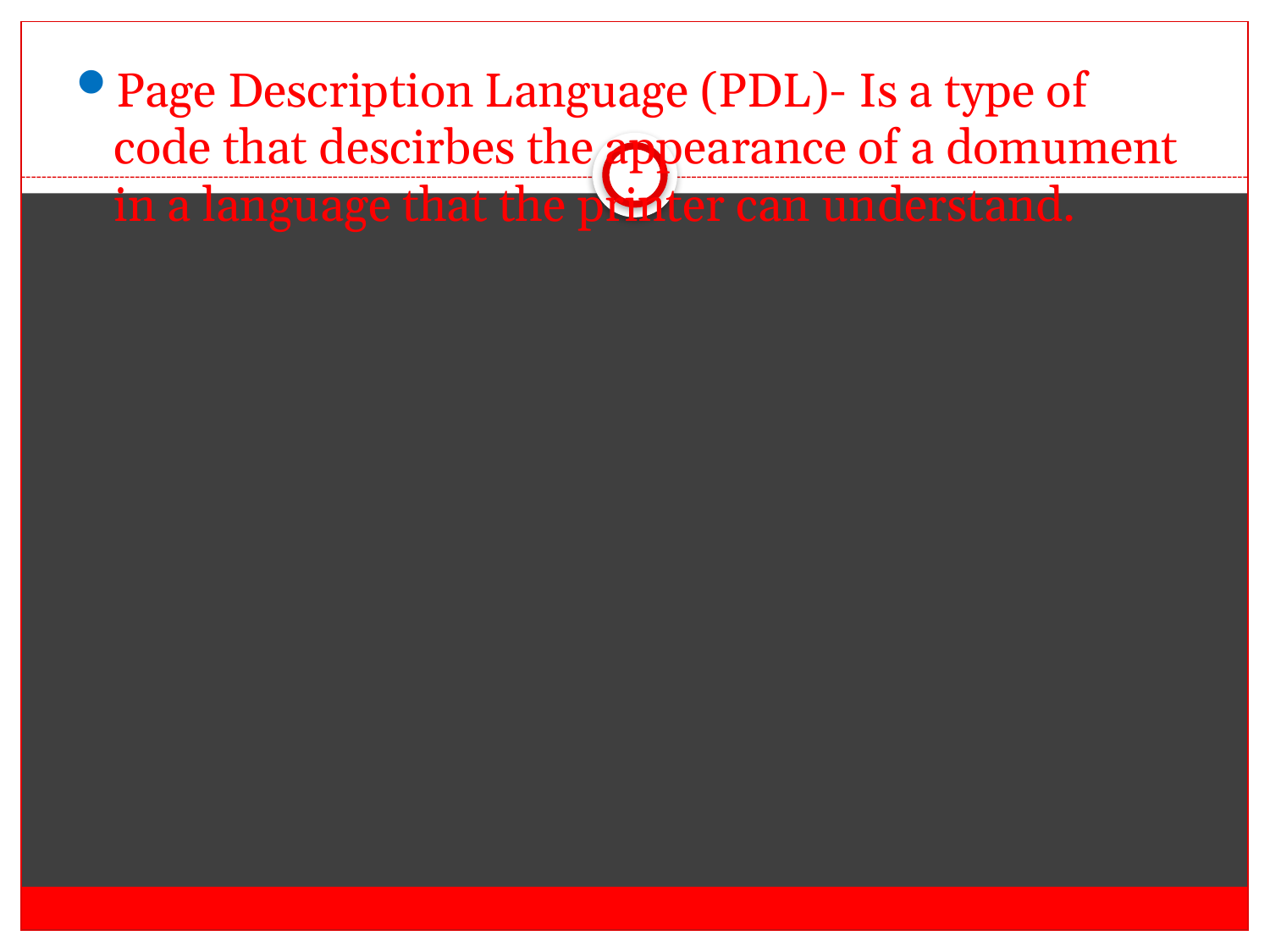

Page Description Language (PDL)- Is a type of code that descirbes the appearance of a domument in a language that the printer can understand.